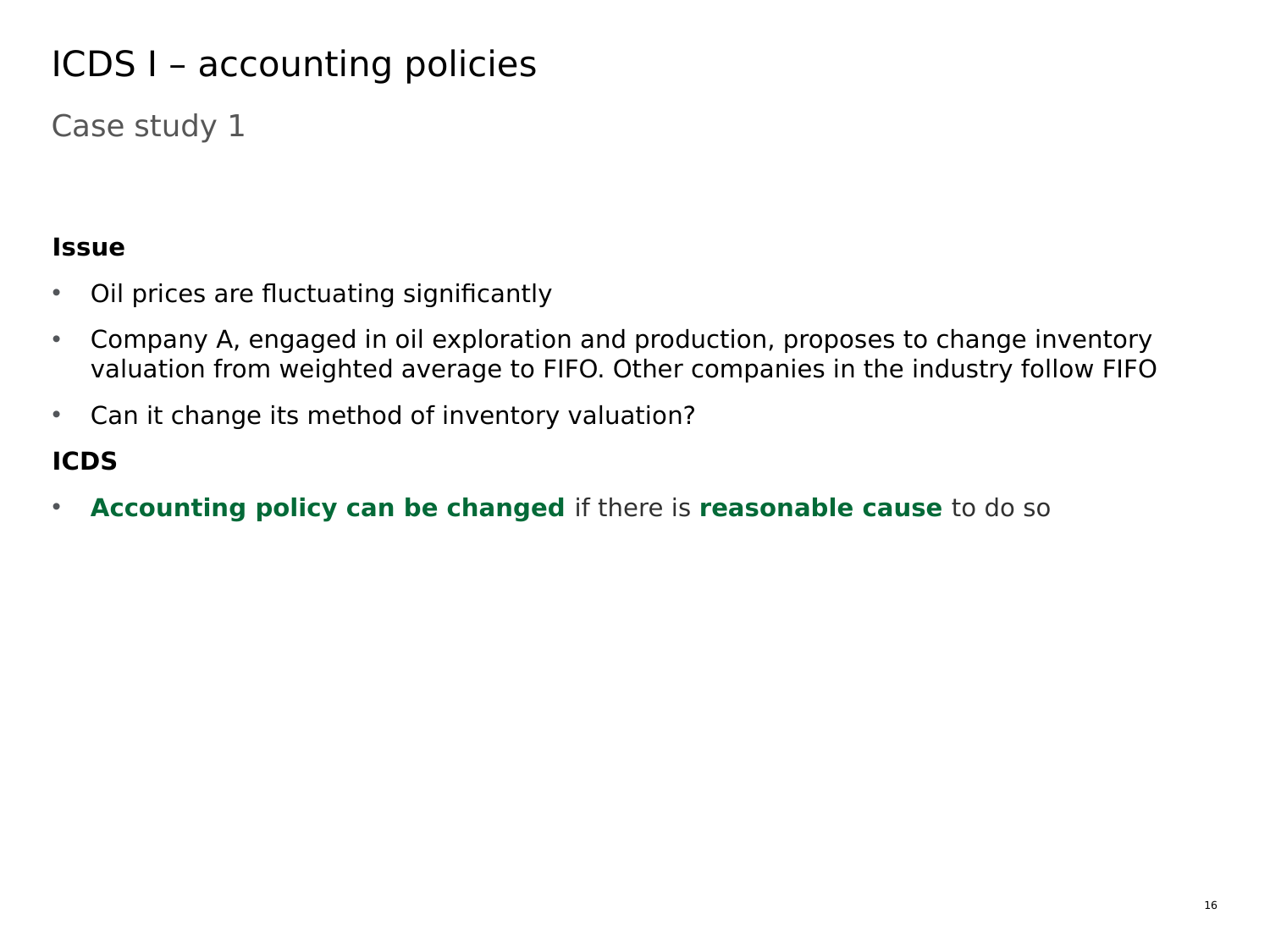

# ICDS I – accounting policies
Case study 1
Issue
Oil prices are fluctuating significantly
Company A, engaged in oil exploration and production, proposes to change inventory valuation from weighted average to FIFO. Other companies in the industry follow FIFO
Can it change its method of inventory valuation?
ICDS
Accounting policy can be changed if there is reasonable cause to do so